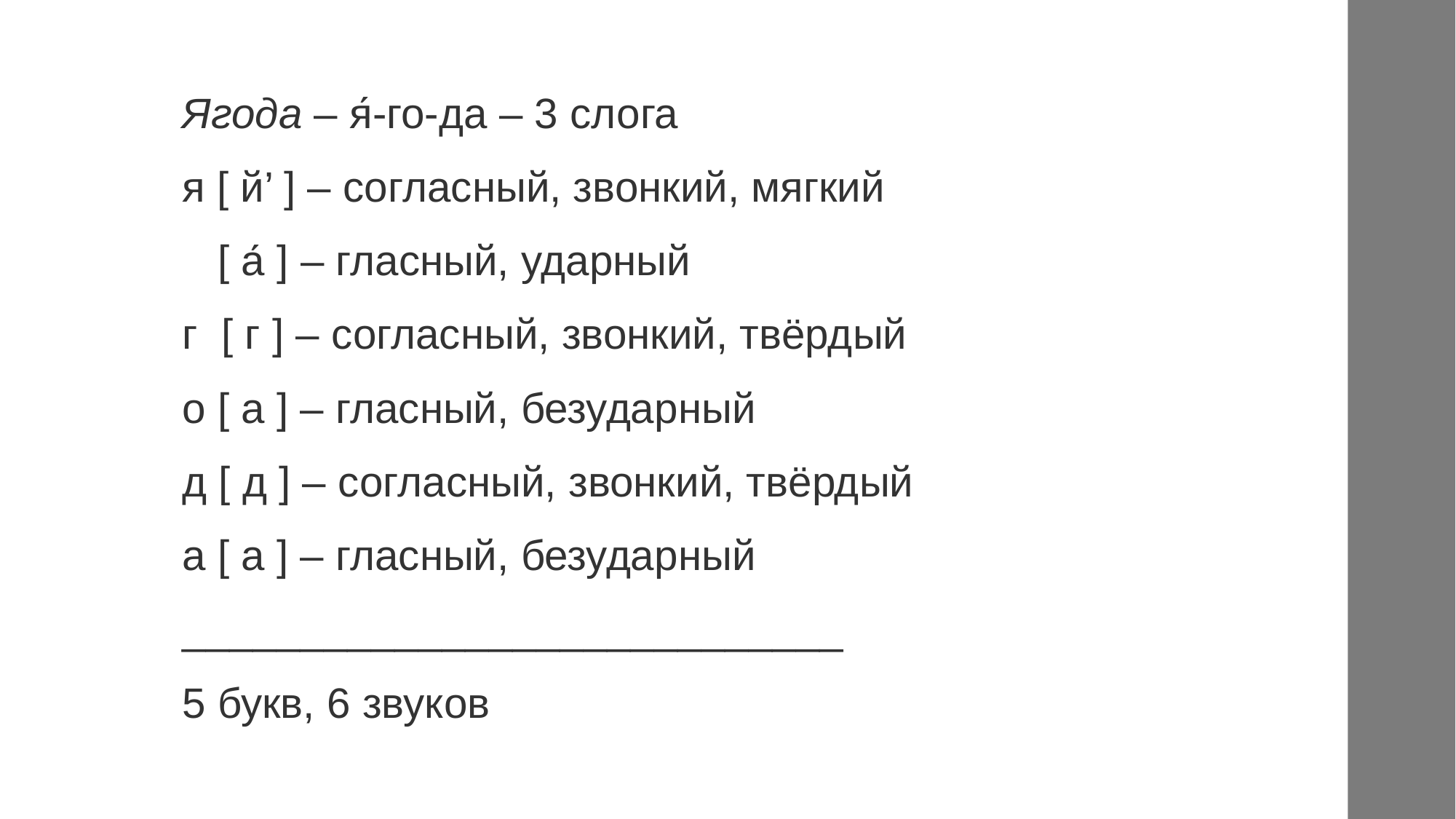

Ягода – я́-го-да – 3 слога
я [ й’ ] – согласный, звонкий, мягкий
   [ а́ ] – гласный, ударный
г  [ г ] – согласный, звонкий, твёрдый
о [ а ] – гласный, безударный
д [ д ] – согласный, звонкий, твёрдый
а [ а ] – гласный, безударный
____________________________
5 букв, 6 звуков